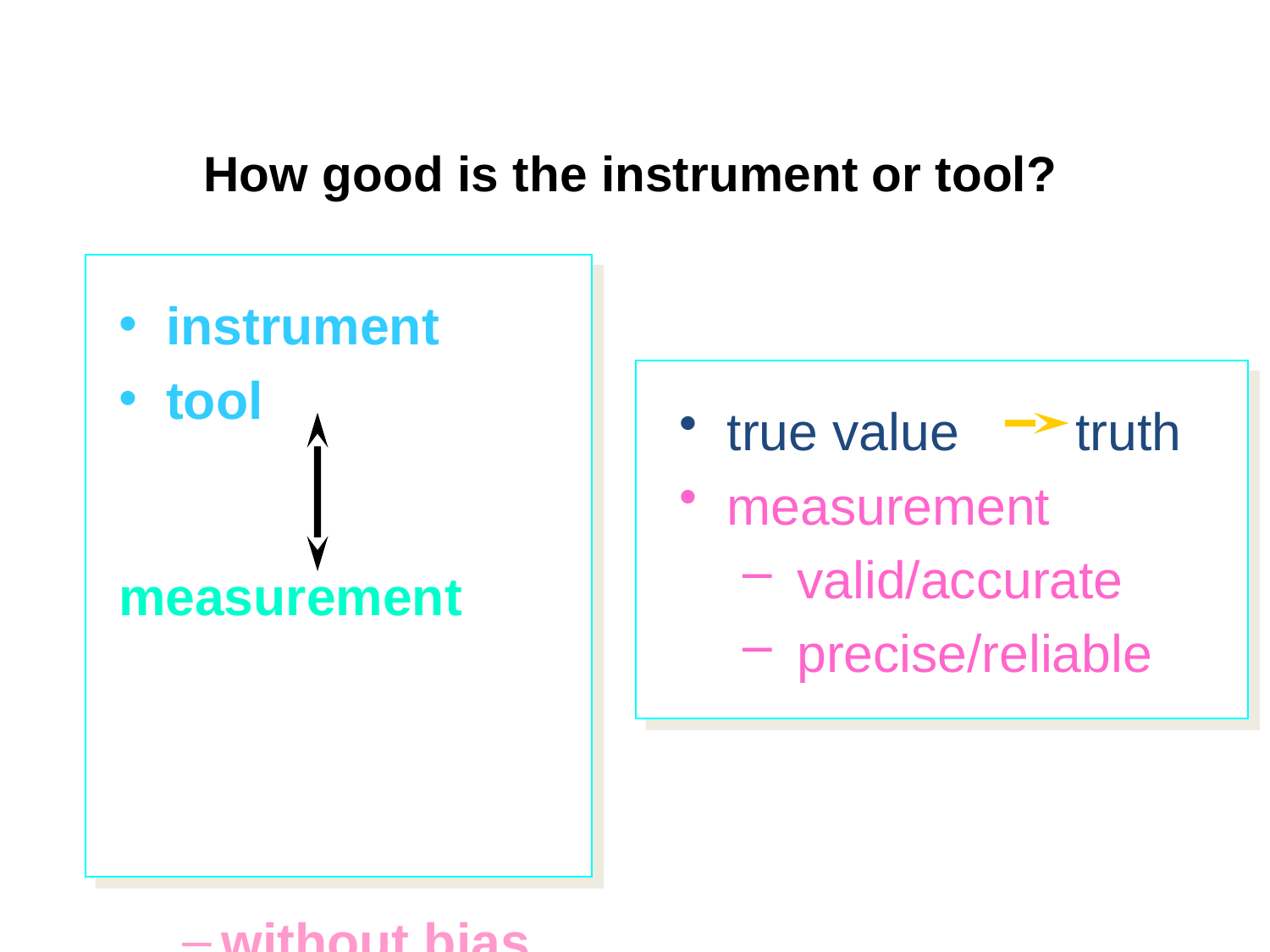

# How good is the instrument or tool?

instrument
tool

measurement
without bias
    or error
minimize bias

true value        truth
measurement
 valid/accurate
 precise/reliable